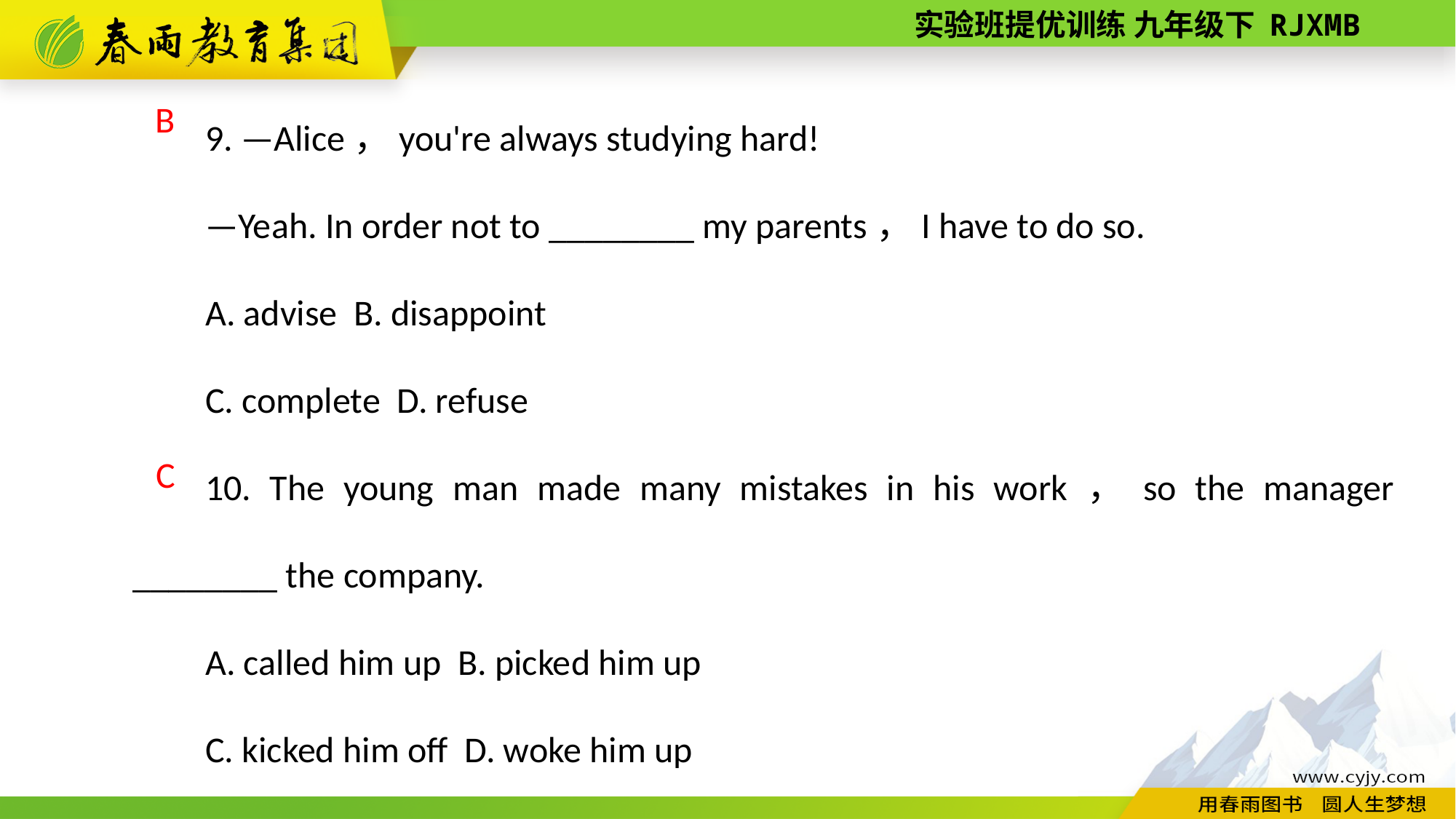

9. —Alice，you're always studying hard!
—Yeah. In order not to ________ my parents，I have to do so.
A. advise  B. disappoint
C. complete  D. refuse
10. The young man made many mistakes in his work，so the manager ________ the company.
A. called him up  B. picked him up
C. kicked him off  D. woke him up
 B
C